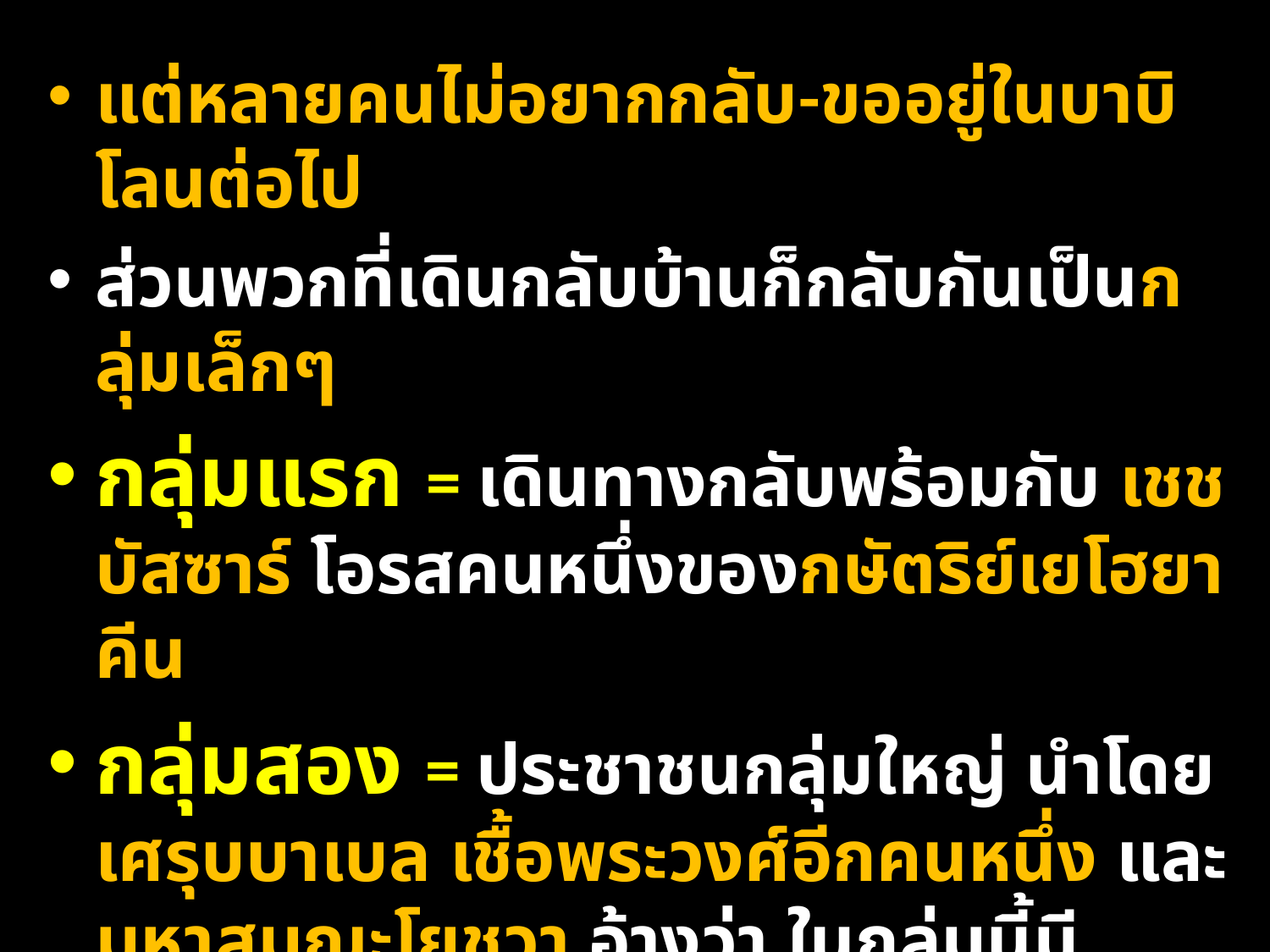

แต่หลายคนไม่อยากกลับ-ขออยู่ในบาบิโลนต่อไป
ส่วนพวกที่เดินกลับบ้านก็กลับกันเป็นกลุ่มเล็กๆ
กลุ่มแรก = เดินทางกลับพร้อมกับ เชชบัสซาร์ โอรสคนหนึ่งของกษัตริย์เยโฮยาคีน
กลุ่มสอง = ประชาชนกลุ่มใหญ่ นำโดย เศรุบบาเบล เชื้อพระวงศ์อีกคนหนึ่ง และมหาสมณะโยชูวา อ้างว่า ในกลุ่มนี้มีประชาชนที่เป็นไท 42,360 คน คนใช้ชายหญิง 7,337 คนและนักร้องชายหญิง 200 คน (ดูเยอะเกิน - อาจเป็นจำนวนที่หมดในเยรูซาเล็มตอนนั้น)